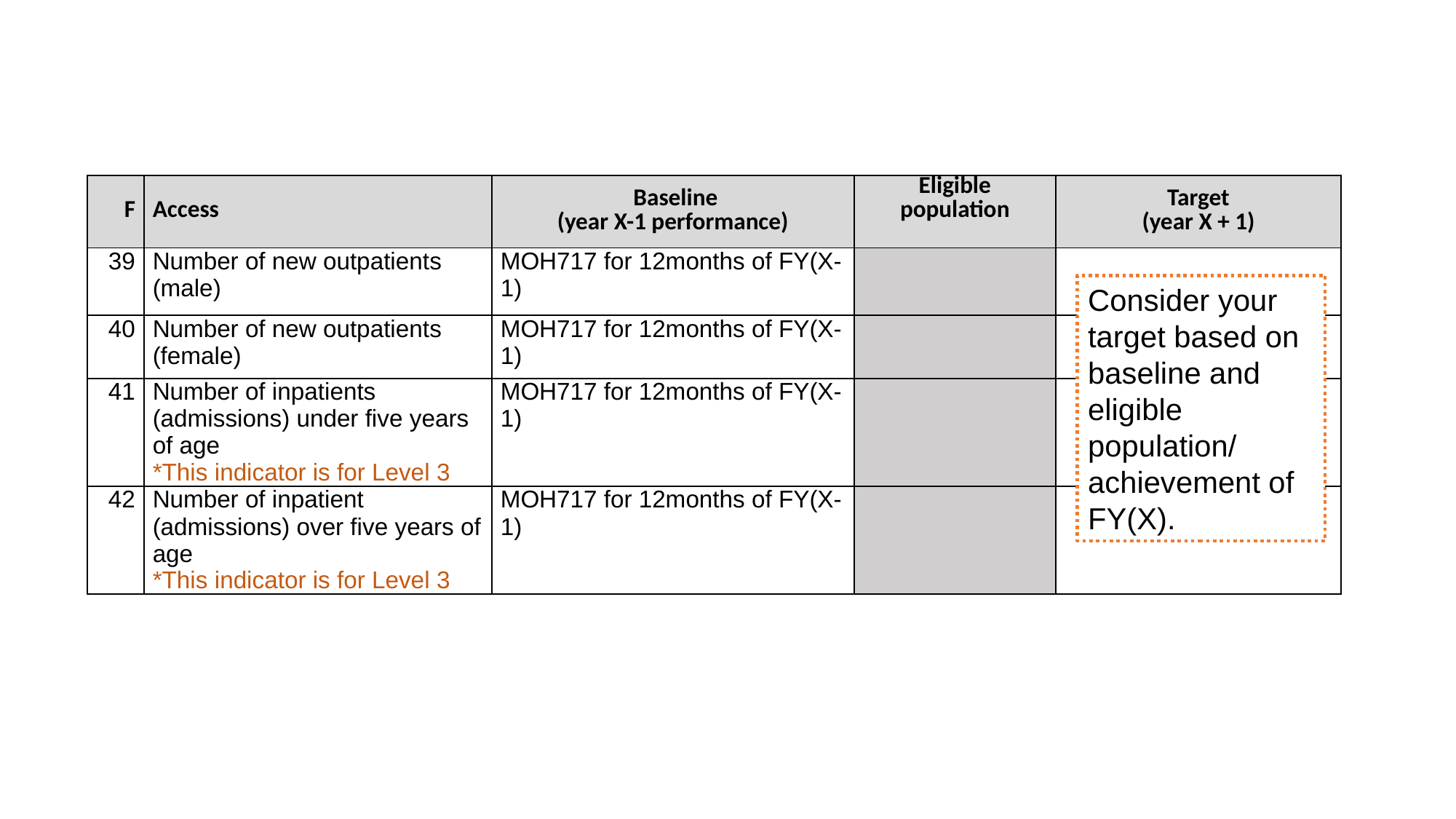

| F | Access | Baseline (year X-1 performance) | Eligible population | Target (year X + 1) |
| --- | --- | --- | --- | --- |
| 39 | Number of new outpatients (male) | MOH717 for 12months of FY(X-1) |  |  |
| 40 | Number of new outpatients (female) | MOH717 for 12months of FY(X-1) |  |  |
| 41 | Number of inpatients (admissions) under five years of age \*This indicator is for Level 3 | MOH717 for 12months of FY(X-1) |  |  |
| 42 | Number of inpatient (admissions) over five years of age \*This indicator is for Level 3 | MOH717 for 12months of FY(X-1) |  |  |
Consider your target based on baseline and eligible population/
achievement of FY(X).